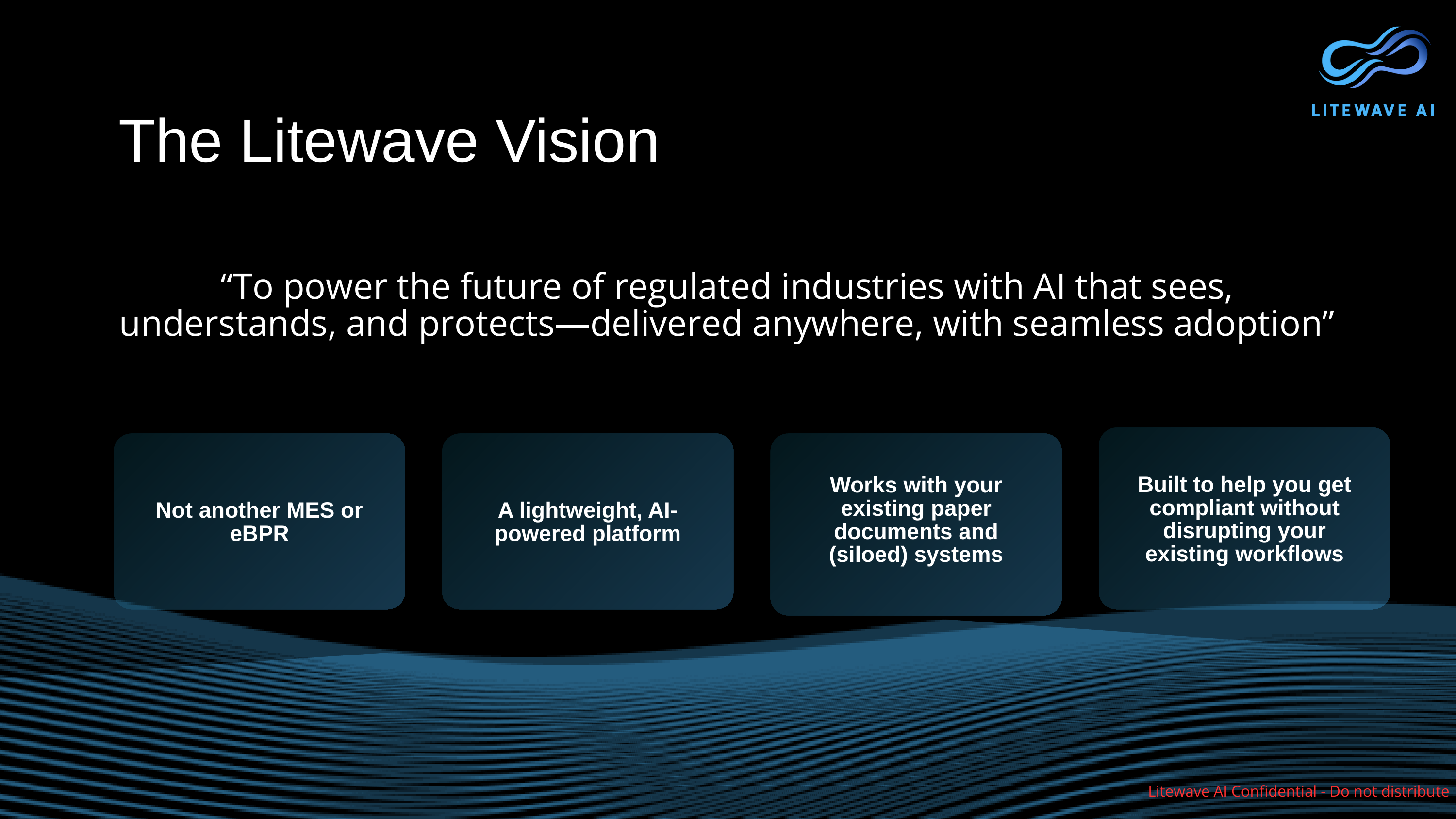

The Litewave Vision
“To power the future of regulated industries with AI that sees, understands, and protects—delivered anywhere, with seamless adoption”

Built to help you get compliant without disrupting your existing workflows

Not another MES or eBPR

A lightweight, AI-powered platform

Works with your existing paper documents and (siloed) systems

Litewave AI Confidential - Do not distribute